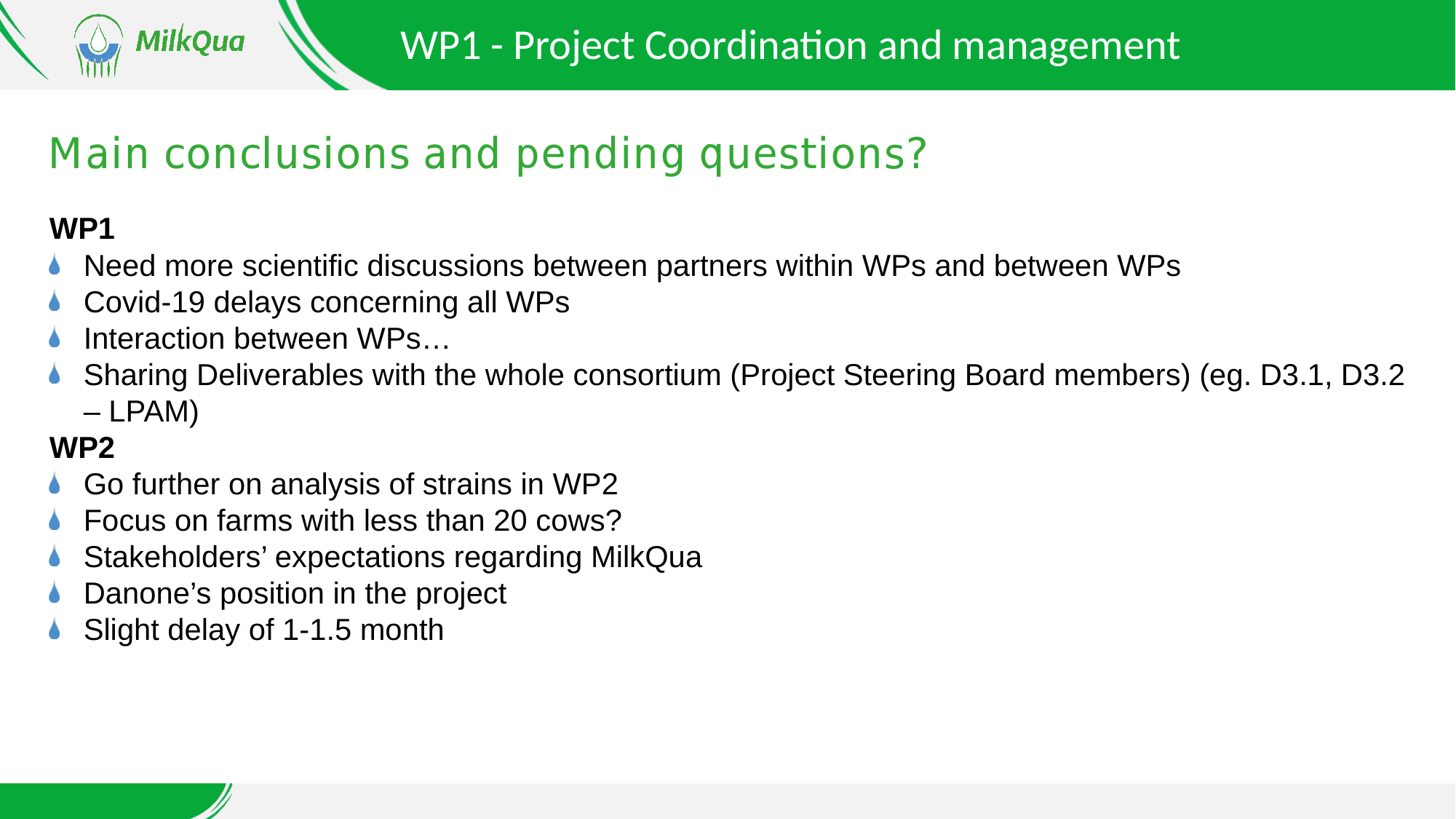

WP1 - Project Coordination and management
# Main conclusions and pending questions?
WP1
Need more scientific discussions between partners within WPs and between WPs
Covid-19 delays concerning all WPs
Interaction between WPs…
Sharing Deliverables with the whole consortium (Project Steering Board members) (eg. D3.1, D3.2 – LPAM)
WP2
Go further on analysis of strains in WP2
Focus on farms with less than 20 cows?
Stakeholders’ expectations regarding MilkQua
Danone’s position in the project
Slight delay of 1-1.5 month